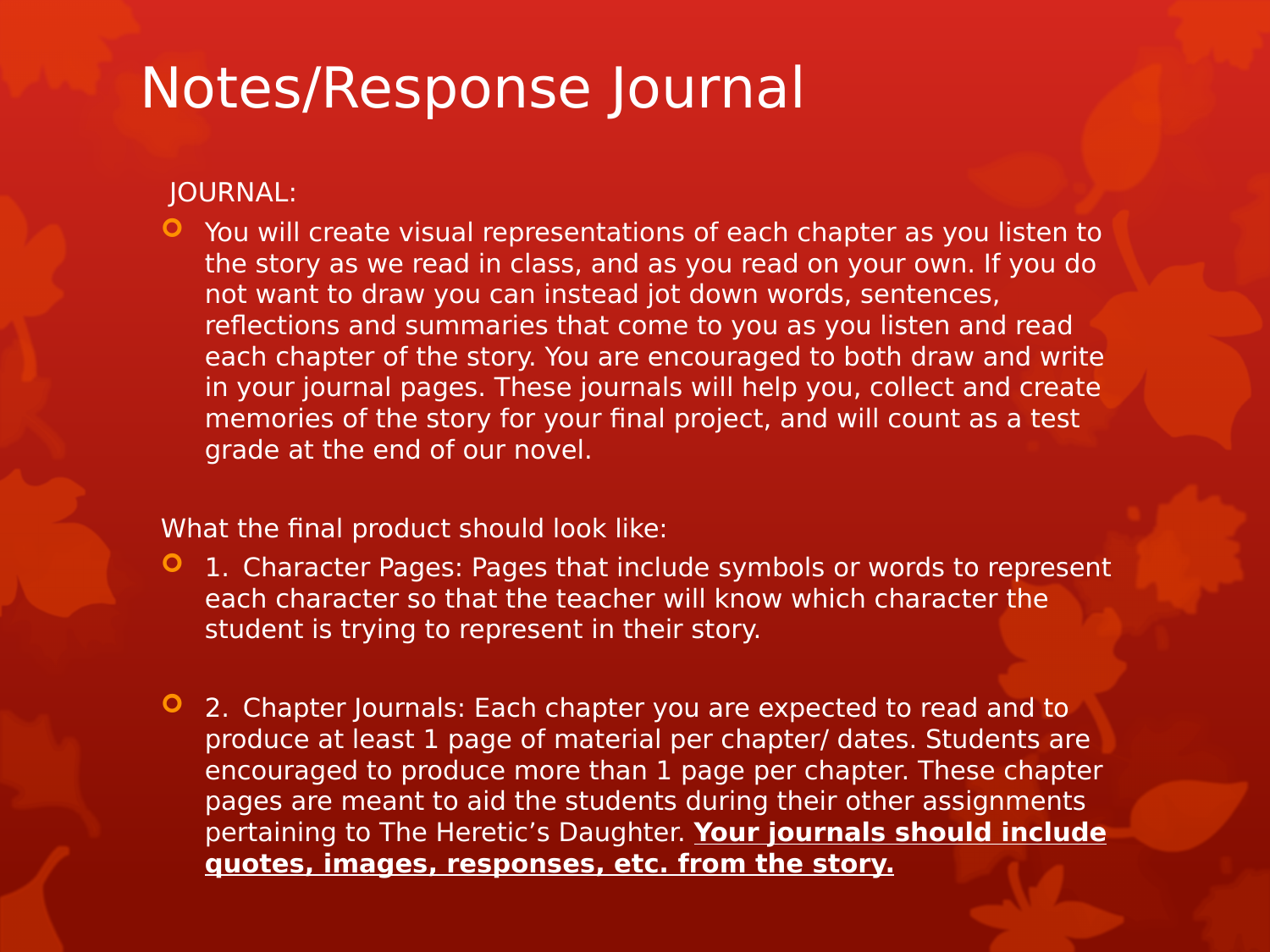

# Notes/Response Journal
 JOURNAL:
You will create visual representations of each chapter as you listen to the story as we read in class, and as you read on your own. If you do not want to draw you can instead jot down words, sentences, reflections and summaries that come to you as you listen and read each chapter of the story. You are encouraged to both draw and write in your journal pages. These journals will help you, collect and create memories of the story for your final project, and will count as a test grade at the end of our novel.

What the final product should look like:
1.	Character Pages: Pages that include symbols or words to represent each character so that the teacher will know which character the student is trying to represent in their story.

2.	Chapter Journals: Each chapter you are expected to read and to produce at least 1 page of material per chapter/ dates. Students are encouraged to produce more than 1 page per chapter. These chapter pages are meant to aid the students during their other assignments pertaining to The Heretic’s Daughter. Your journals should include quotes, images, responses, etc. from the story.